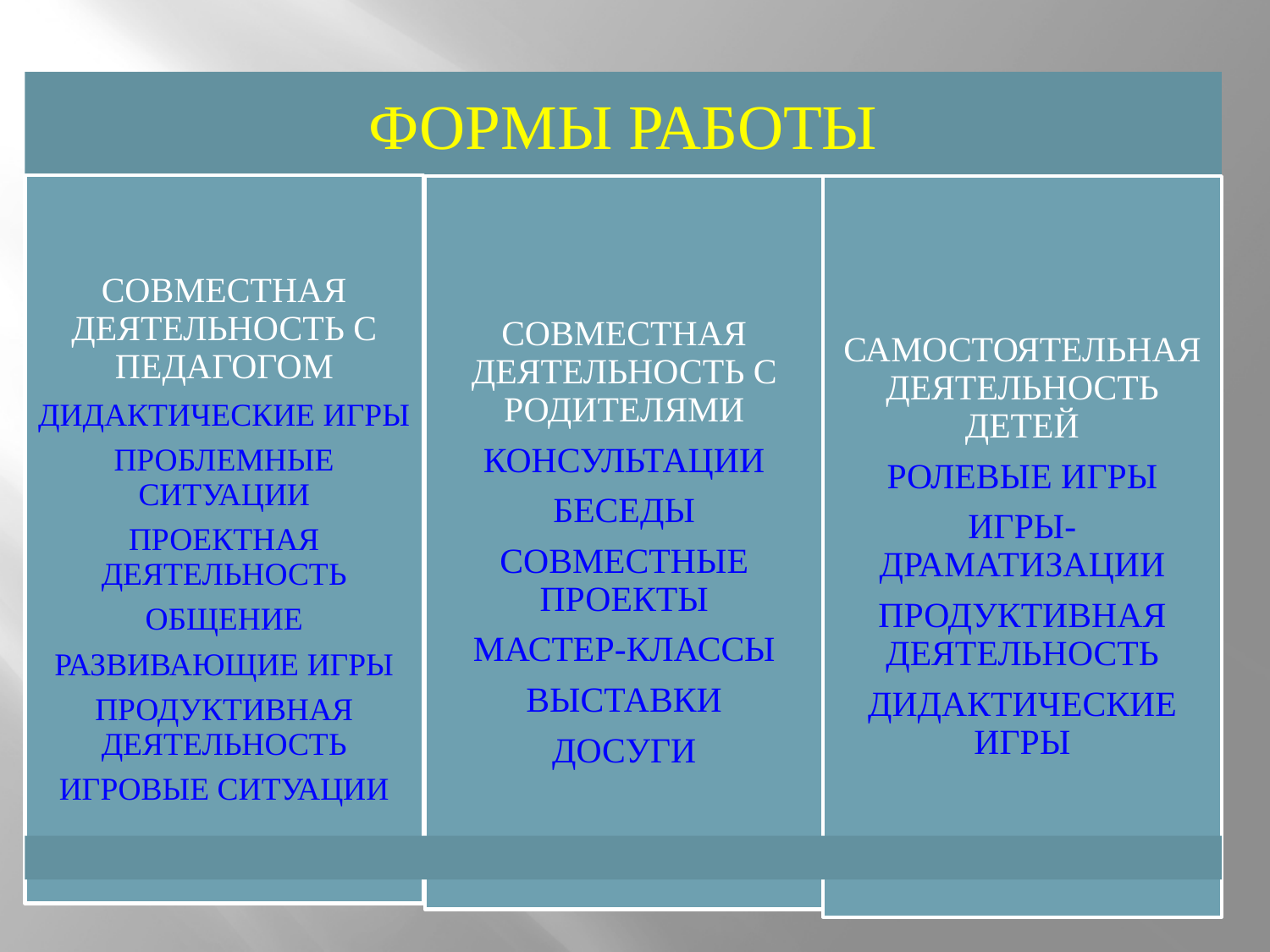

ФОРМЫ РАБОТЫ
СОВМЕСТНАЯ ДЕЯТЕЛЬНОСТЬ С ПЕДАГОГОМ
ДИДАКТИЧЕСКИЕ ИГРЫ
ПРОБЛЕМНЫЕ СИТУАЦИИ
ПРОЕКТНАЯ ДЕЯТЕЛЬНОСТЬ
ОБЩЕНИЕ
РАЗВИВАЮЩИЕ ИГРЫ
ПРОДУКТИВНАЯ ДЕЯТЕЛЬНОСТЬ
ИГРОВЫЕ СИТУАЦИИ
СОВМЕСТНАЯ ДЕЯТЕЛЬНОСТЬ С РОДИТЕЛЯМИ
КОНСУЛЬТАЦИИ
БЕСЕДЫ
СОВМЕСТНЫЕ ПРОЕКТЫ
МАСТЕР-КЛАССЫ
ВЫСТАВКИ
ДОСУГИ
САМОСТОЯТЕЛЬНАЯ ДЕЯТЕЛЬНОСТЬ ДЕТЕЙ
РОЛЕВЫЕ ИГРЫ
ИГРЫ- ДРАМАТИЗАЦИИ
ПРОДУКТИВНАЯ ДЕЯТЕЛЬНОСТЬ
ДИДАКТИЧЕСКИЕ ИГРЫ